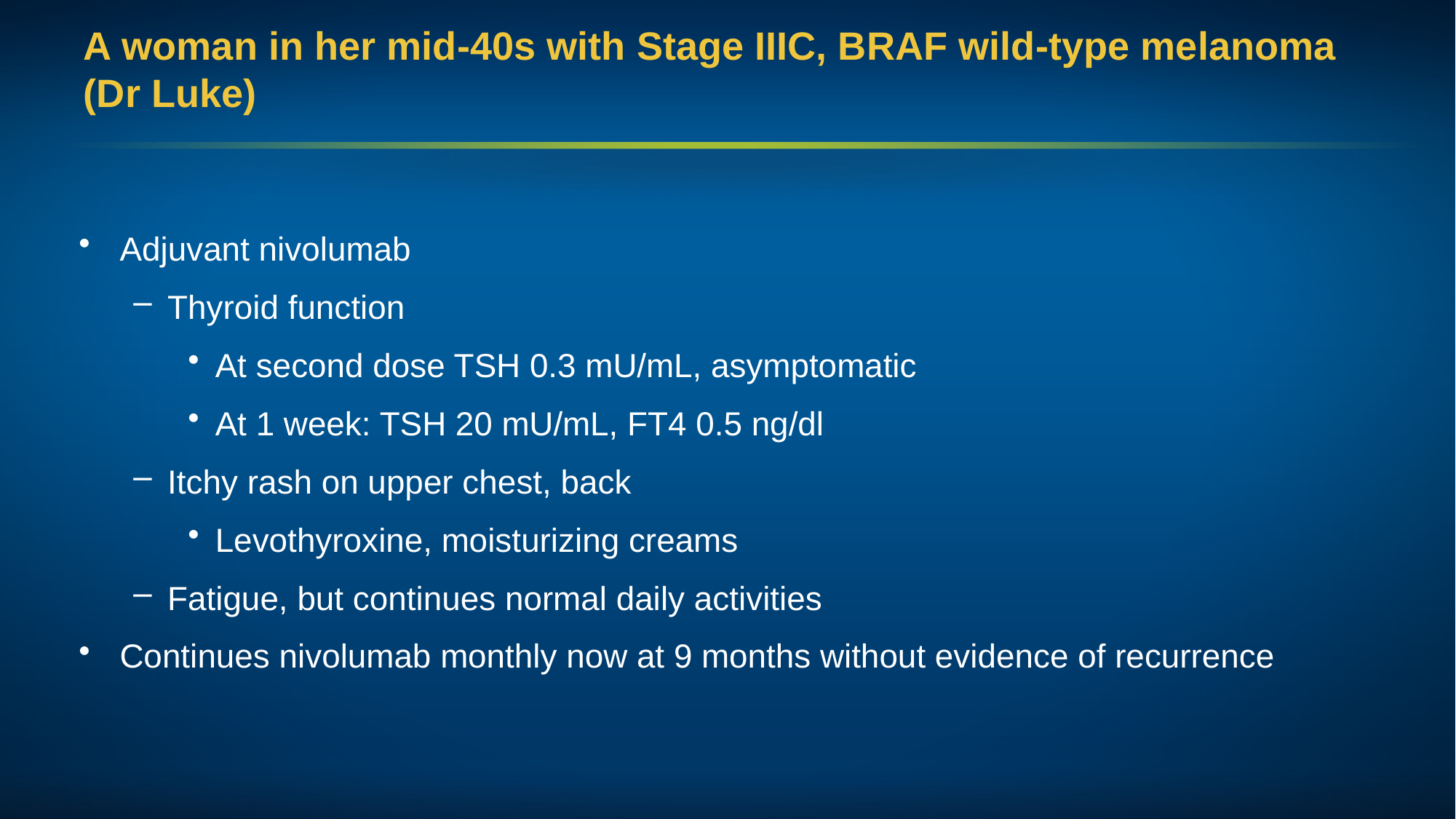

# A woman in her mid-40s with Stage IIIC, BRAF wild-type melanoma (Dr Luke)

Adjuvant nivolumab
Thyroid function
At second dose TSH 0.3 mU/mL, asymptomatic
At 1 week: TSH 20 mU/mL, FT4 0.5 ng/dl
Itchy rash on upper chest, back
Levothyroxine, moisturizing creams
Fatigue, but continues normal daily activities
Continues nivolumab monthly now at 9 months without evidence of recurrence